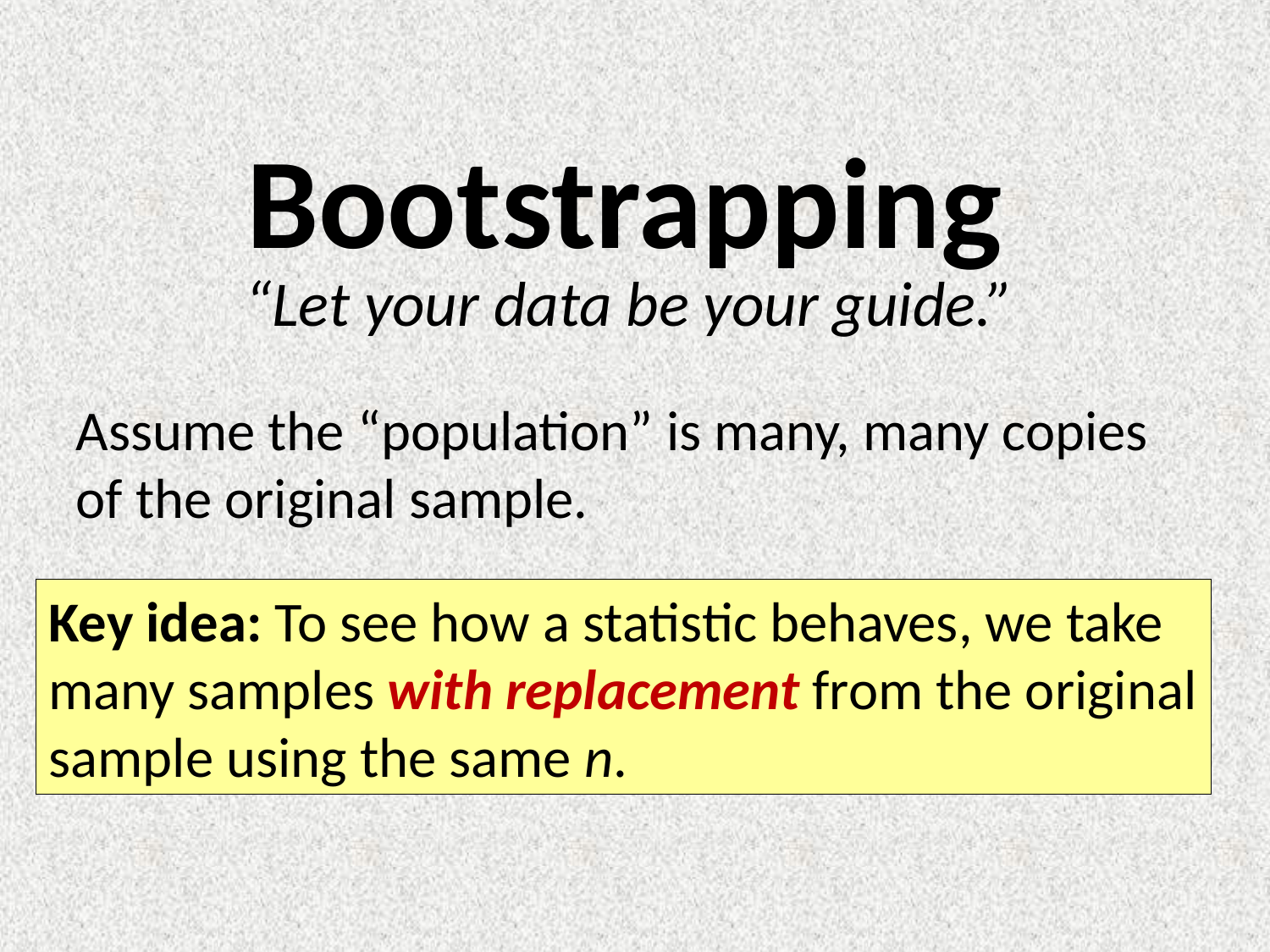

# Bootstrapping
“Let your data be your guide.”
Assume the “population” is many, many copies of the original sample.
Key idea: To see how a statistic behaves, we take many samples with replacement from the original sample using the same n.